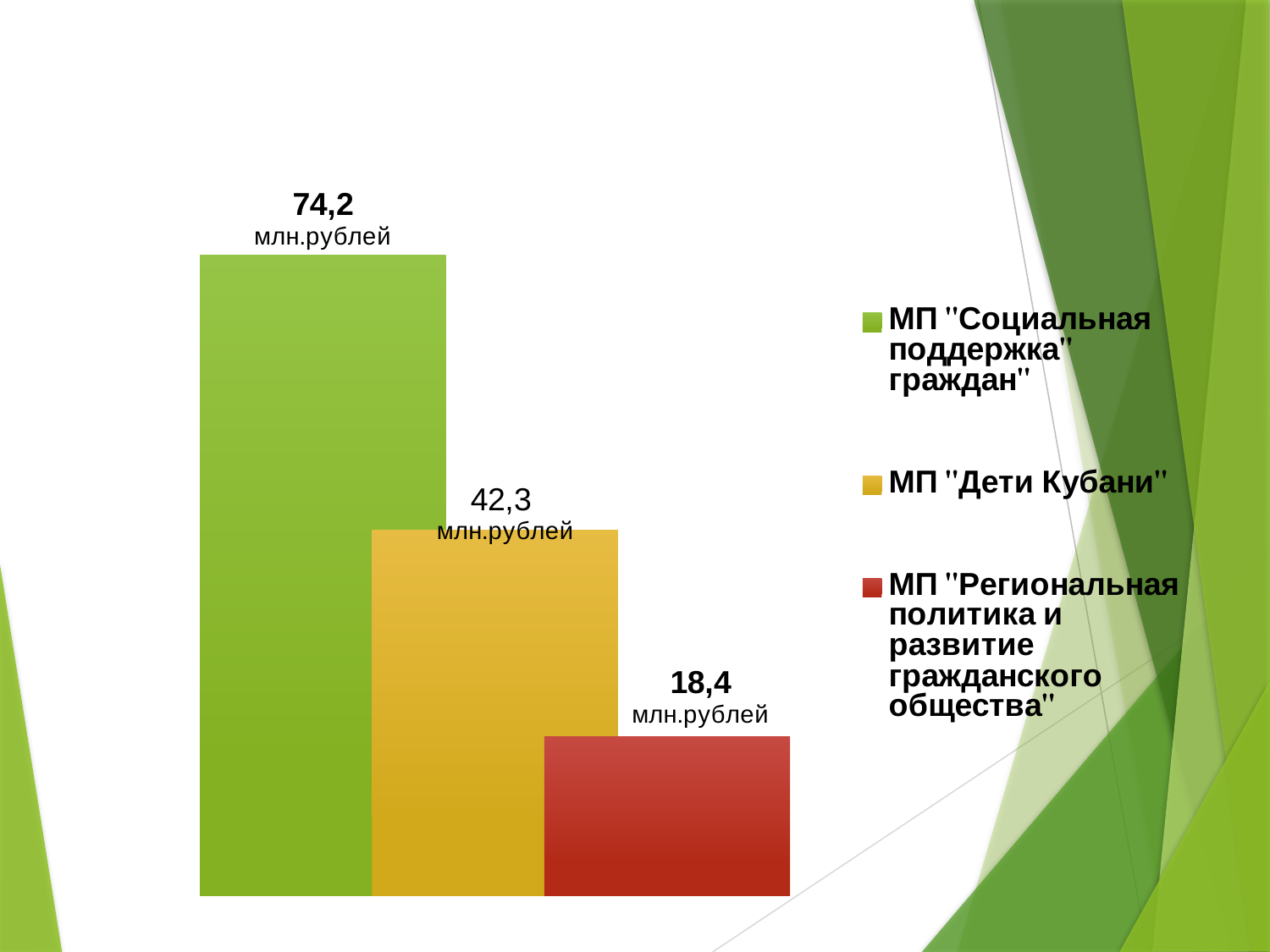

### Chart

| Category | МП "Социальная поддержка" граждан" | МП "Дети Кубани" | МП "Региональная политика и развитие гражданского общества" |
|---|---|---|---|
|  | 74.2 | 42.3 | 18.4 |